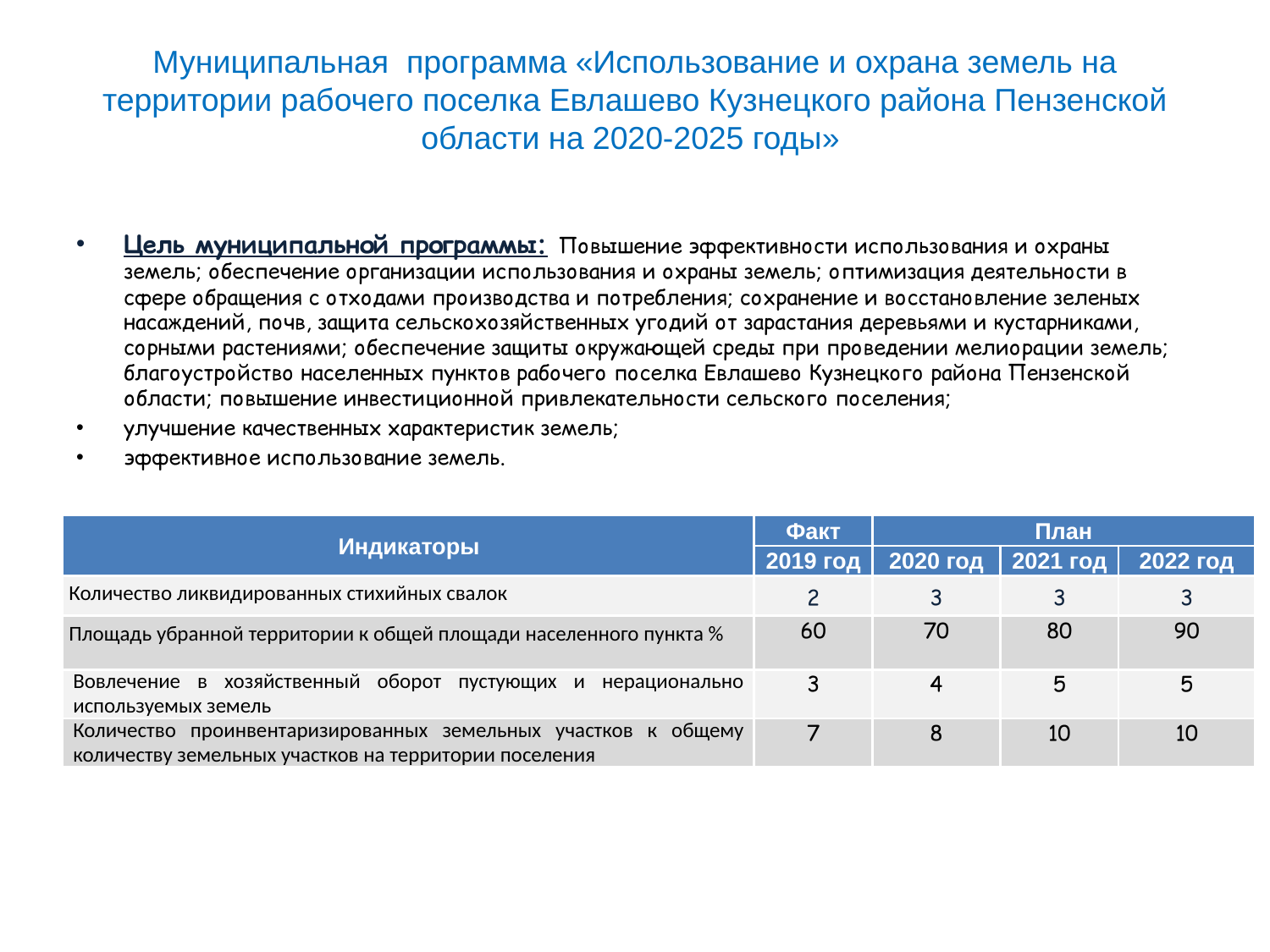

# Муниципальная  программа «Использование и охрана земель на территории рабочего поселка Евлашево Кузнецкого района Пензенской области на 2020-2025 годы»
Цель муниципальной программы: Повышение эффективности использования и охраны земель; обеспечение организации использования и охраны земель; оптимизация деятельности в сфере обращения с отходами производства и потребления; сохранение и восстановление зеленых насаждений, почв, защита сельскохозяйственных угодий от зарастания деревьями и кустарниками, сорными растениями; обеспечение защиты окружающей среды при проведении мелиорации земель; благоустройство населенных пунктов рабочего поселка Евлашево Кузнецкого района Пензенской области; повышение инвестиционной привлекательности сельского поселения;
улучшение качественных характеристик земель;
эффективное использование земель.

| Индикаторы | Факт | План |  |  |
| --- | --- | --- | --- | --- |
|  | 2019 год | 2020 год | 2021 год | 2022 год |
| Количество ликвидированных стихийных свалок | 2 | 3 | 3 | 3 |
| Площадь убранной территории к общей площади населенного пункта % | 60 | 70 | 80 | 90 |
| Вовлечение в хозяйственный оборот пустующих и нерационально используемых земель | 3 | 4 | 5 | 5 |
| Количество проинвентаризированных земельных участков к общему количеству земельных участков на территории поселения | 7 | 8 | 10 | 10 |